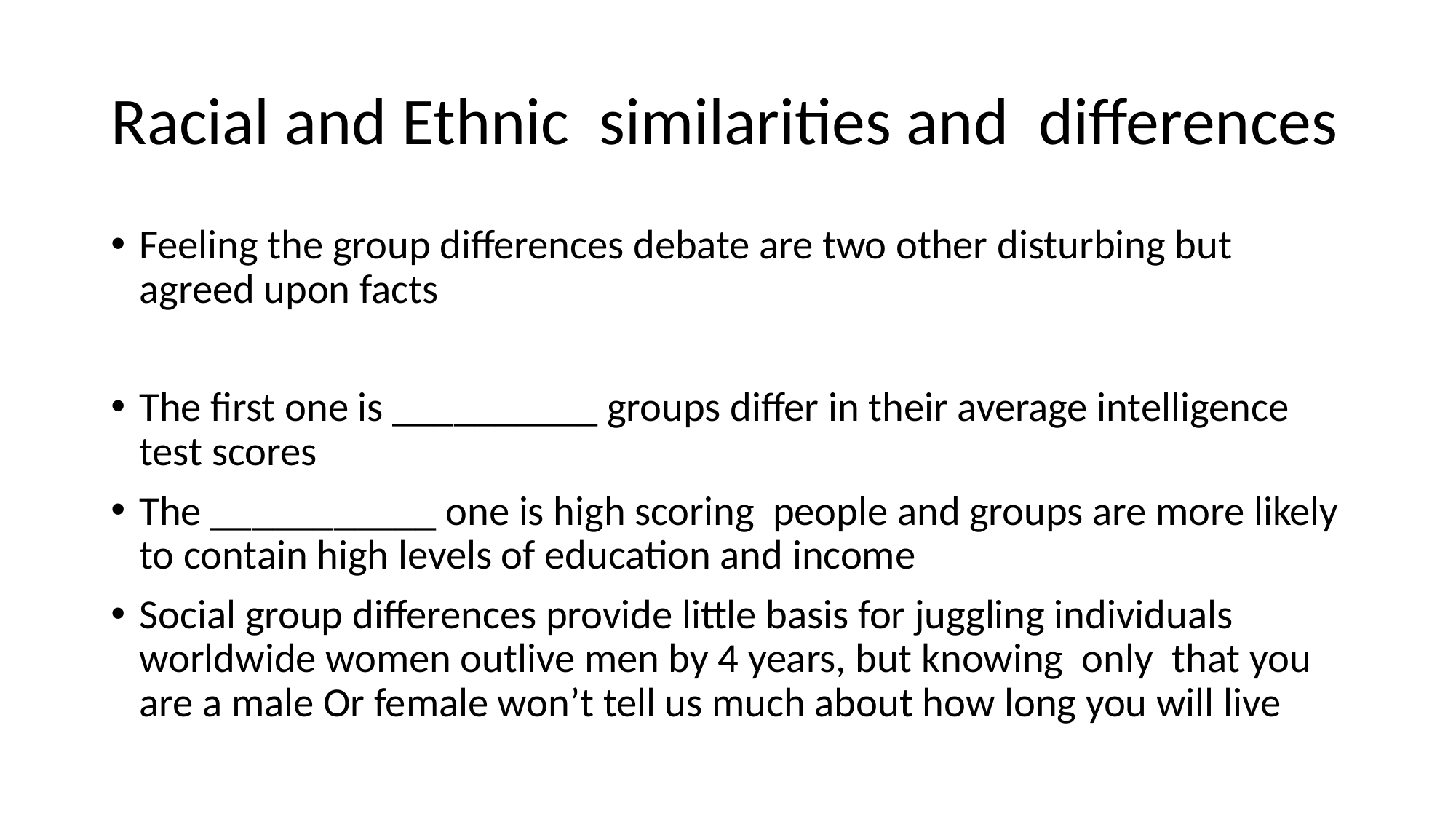

# Racial and Ethnic  similarities and  differences
Feeling the group differences debate are two other disturbing but agreed upon facts

The first one is __________ groups differ in their average intelligence test scores
The ___________ one is high scoring  people and groups are more likely to contain high levels of education and income
Social group differences provide little basis for juggling individuals worldwide women outlive men by 4 years, but knowing  only  that you are a male Or female won’t tell us much about how long you will live